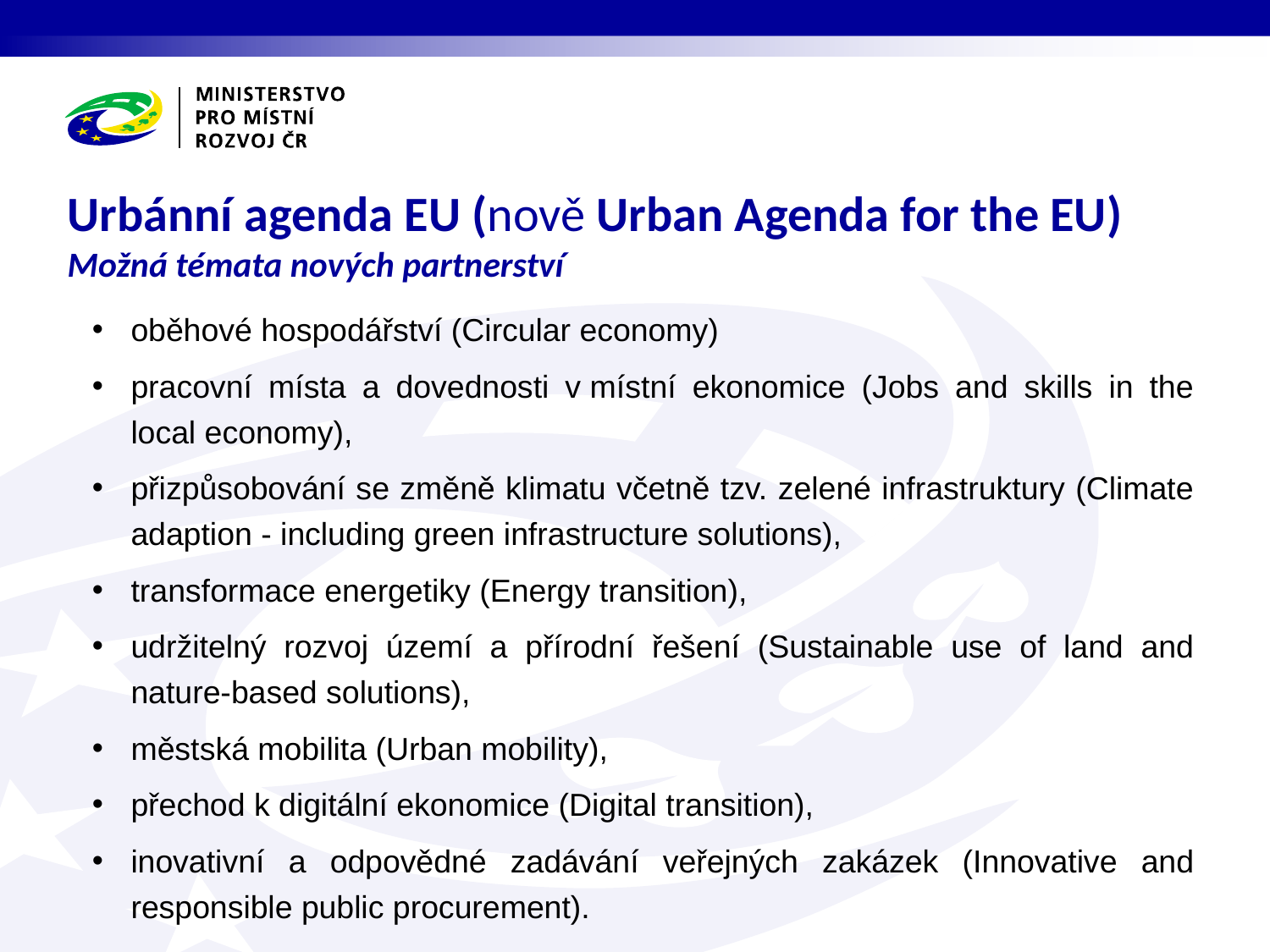

# Urbánní agenda EU (nově Urban Agenda for the EU) Možná témata nových partnerství
oběhové hospodářství (Circular economy)
pracovní místa a dovednosti v místní ekonomice (Jobs and skills in the local economy),
přizpůsobování se změně klimatu včetně tzv. zelené infrastruktury (Climate adaption - including green infrastructure solutions),
transformace energetiky (Energy transition),
udržitelný rozvoj území a přírodní řešení (Sustainable use of land and nature-based solutions),
městská mobilita (Urban mobility),
přechod k digitální ekonomice (Digital transition),
inovativní a odpovědné zadávání veřejných zakázek (Innovative and responsible public procurement).